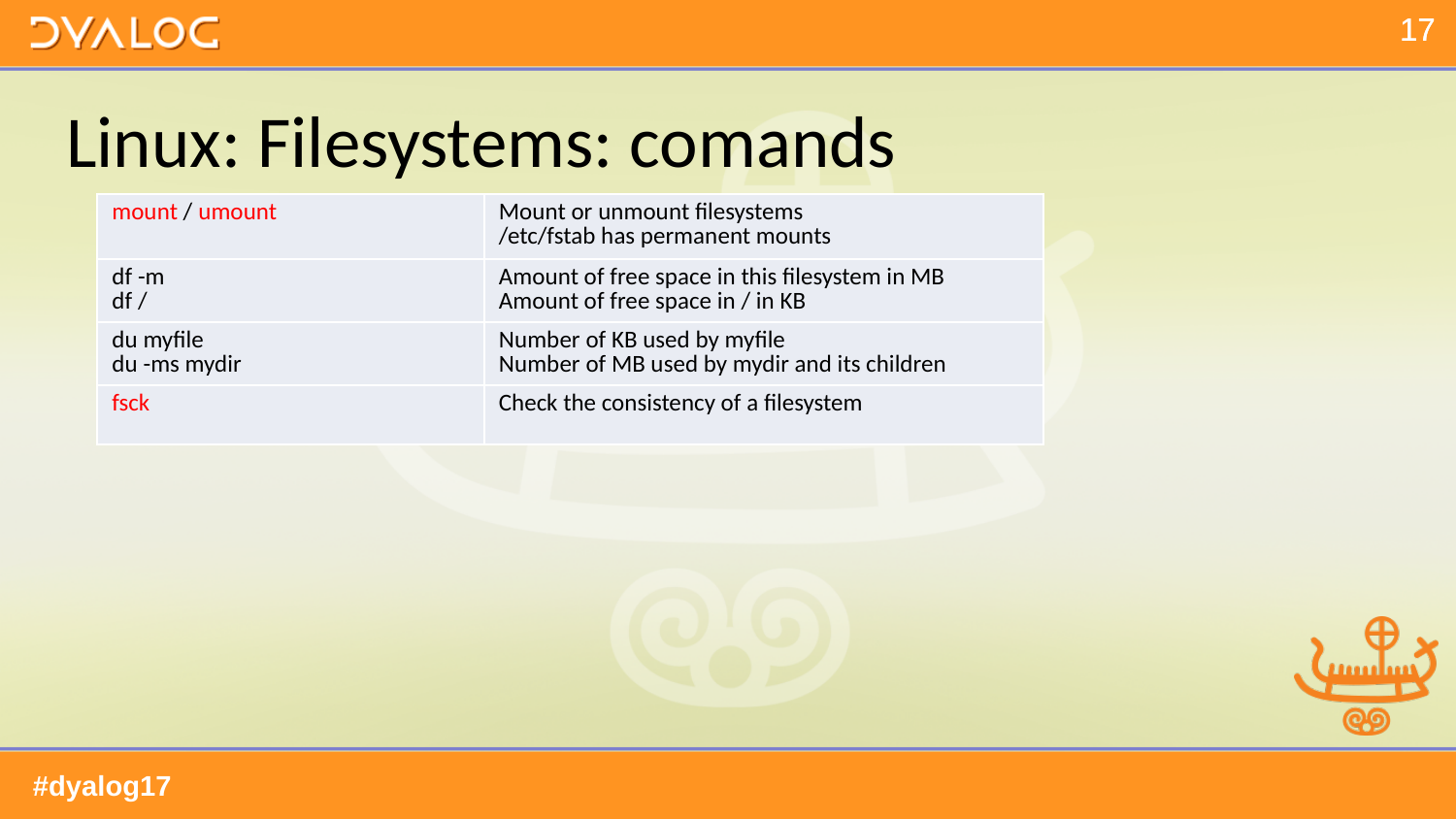

# Linux: Filesystems: comands
| mount / umount | Mount or unmount filesystems /etc/fstab has permanent mounts |
| --- | --- |
| df -m df / | Amount of free space in this filesystem in MB Amount of free space in / in KB |
| du myfile du -ms mydir | Number of KB used by myfile Number of MB used by mydir and its children |
| fsck | Check the consistency of a filesystem |